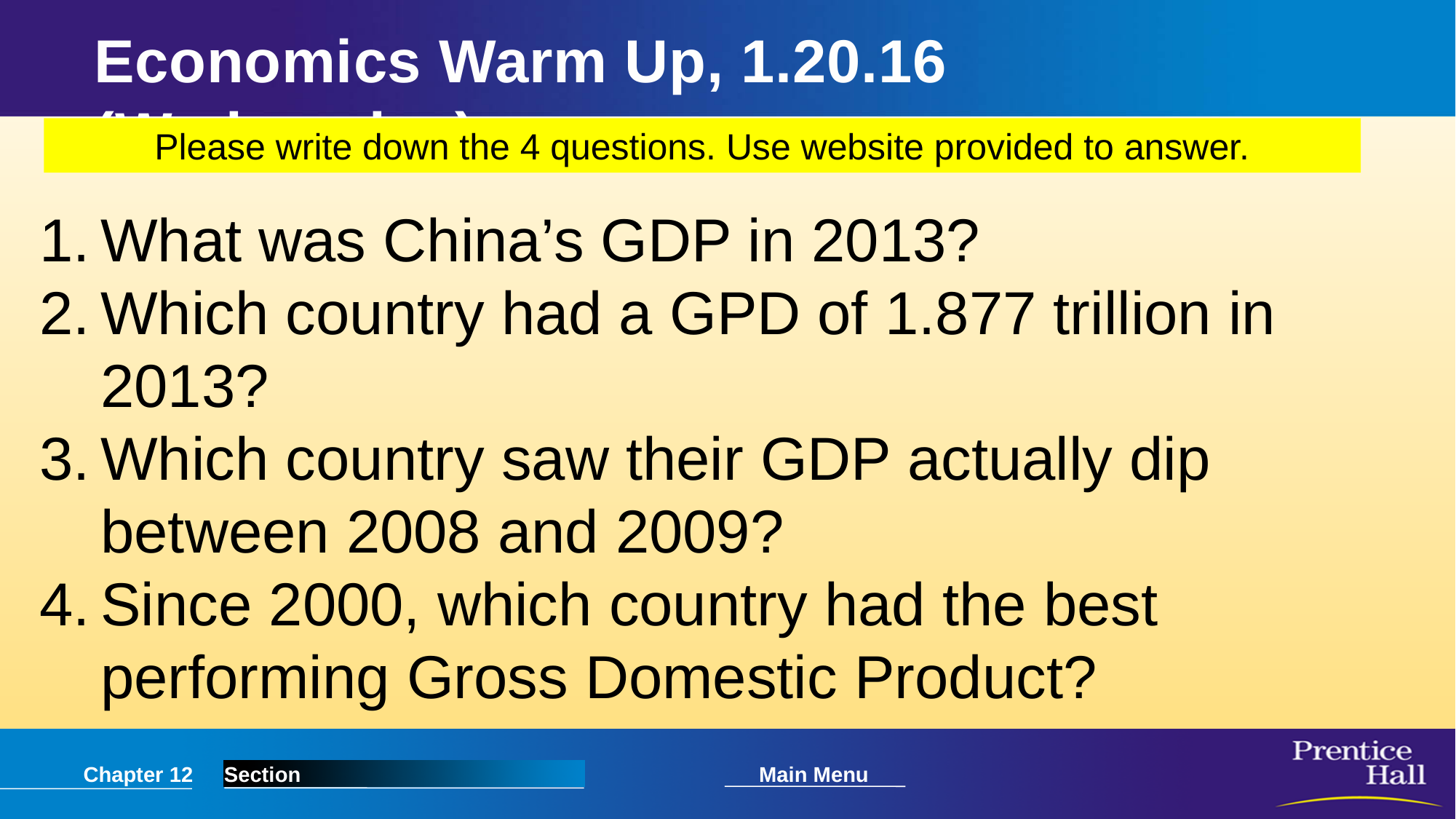

Economics Warm Up, 1.20.16 (Wednesday)
Please write down the 4 questions. Use website provided to answer.
What was China’s GDP in 2013?
Which country had a GPD of 1.877 trillion in 2013?
Which country saw their GDP actually dip between 2008 and 2009?
Since 2000, which country had the best performing Gross Domestic Product?